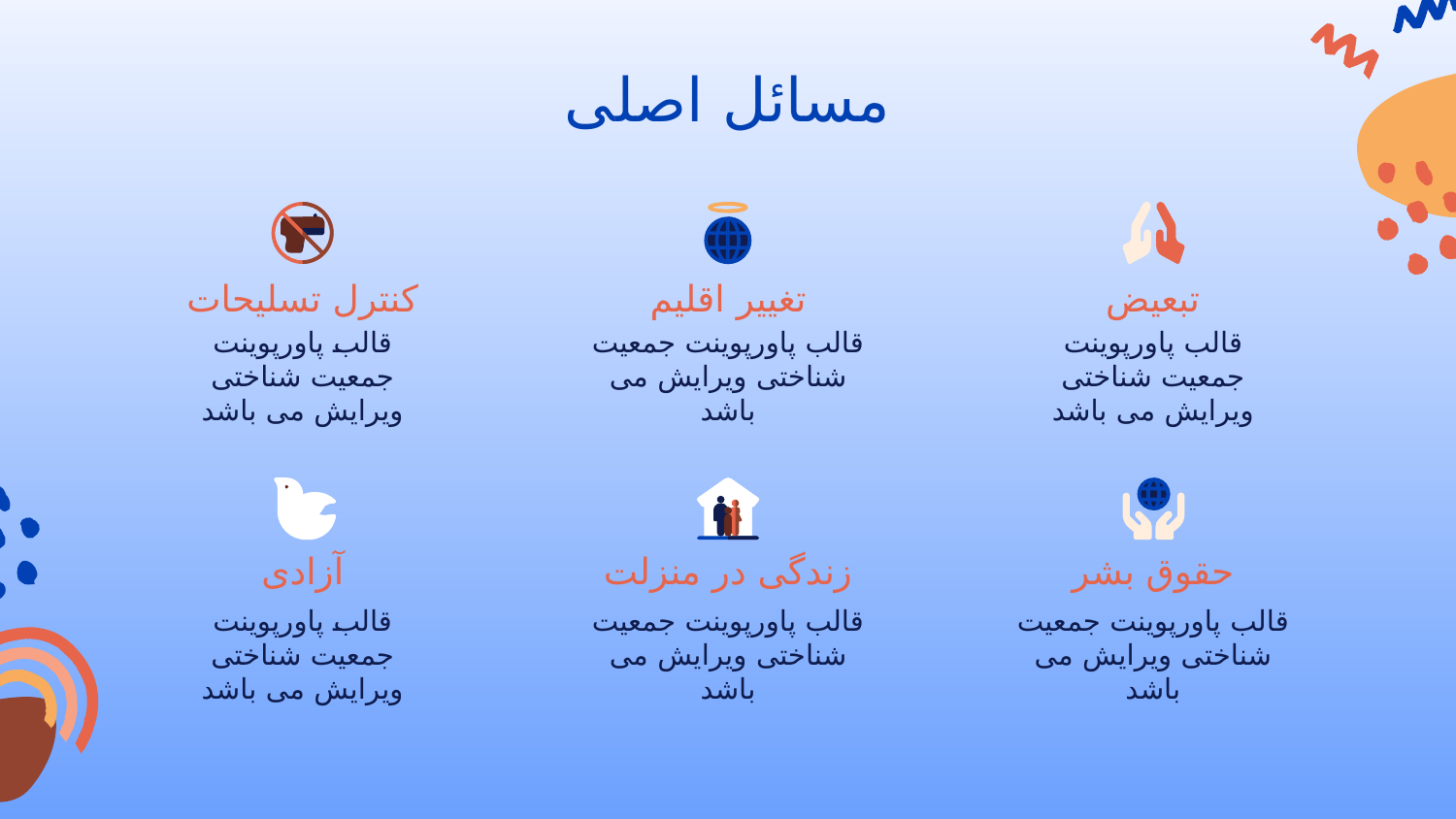

مسائل اصلی

# کنترل تسلیحات
تغییر اقلیم
تبعیض
قالب پاورپوینت جمعیت شناختی ویرایش می باشد
قالب پاورپوینت جمعیت شناختی ویرایش می باشد
قالب پاورپوینت جمعیت شناختی ویرایش می باشد

آزادی
زندگی در منزلت
حقوق بشر
قالب پاورپوینت جمعیت شناختی ویرایش می باشد
قالب پاورپوینت جمعیت شناختی ویرایش می باشد
قالب پاورپوینت جمعیت شناختی ویرایش می باشد